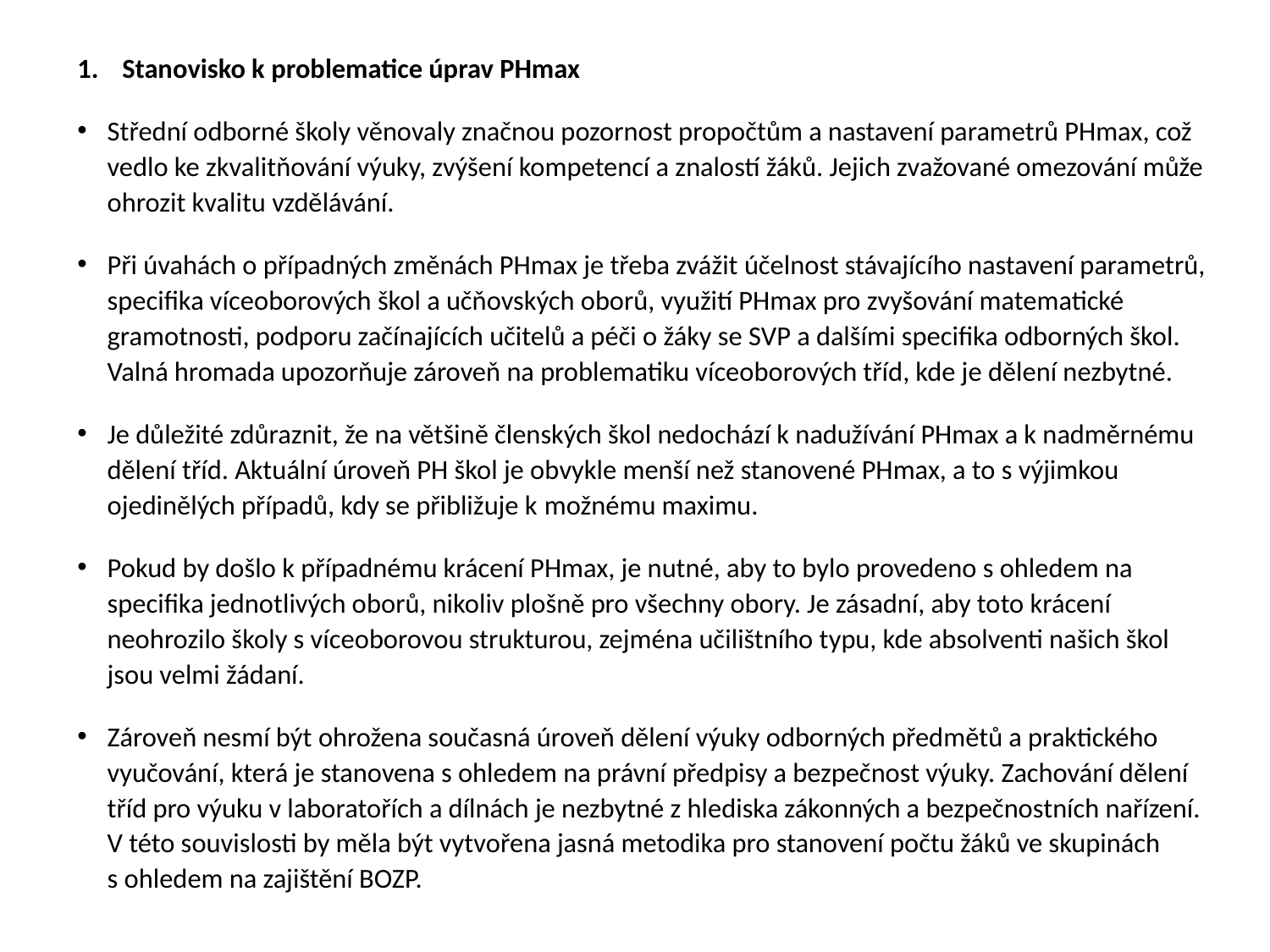

Stanovisko k problematice úprav PHmax
Střední odborné školy věnovaly značnou pozornost propočtům a nastavení parametrů PHmax, což vedlo ke zkvalitňování výuky, zvýšení kompetencí a znalostí žáků. Jejich zvažované omezování může ohrozit kvalitu vzdělávání.
Při úvahách o případných změnách PHmax je třeba zvážit účelnost stávajícího nastavení parametrů, specifika víceoborových škol a učňovských oborů, využití PHmax pro zvyšování matematické gramotnosti, podporu začínajících učitelů a péči o žáky se SVP a dalšími specifika odborných škol. Valná hromada upozorňuje zároveň na problematiku víceoborových tříd, kde je dělení nezbytné.
Je důležité zdůraznit, že na většině členských škol nedochází k nadužívání PHmax a k nadměrnému dělení tříd. Aktuální úroveň PH škol je obvykle menší než stanovené PHmax, a to s výjimkou ojedinělých případů, kdy se přibližuje k možnému maximu.
Pokud by došlo k případnému krácení PHmax, je nutné, aby to bylo provedeno s ohledem na specifika jednotlivých oborů, nikoliv plošně pro všechny obory. Je zásadní, aby toto krácení neohrozilo školy s víceoborovou strukturou, zejména učilištního typu, kde absolventi našich škol jsou velmi žádaní.
Zároveň nesmí být ohrožena současná úroveň dělení výuky odborných předmětů a praktického vyučování, která je stanovena s ohledem na právní předpisy a bezpečnost výuky. Zachování dělení tříd pro výuku v laboratořích a dílnách je nezbytné z hlediska zákonných a bezpečnostních nařízení. V této souvislosti by měla být vytvořena jasná metodika pro stanovení počtu žáků ve skupinách s ohledem na zajištění BOZP.